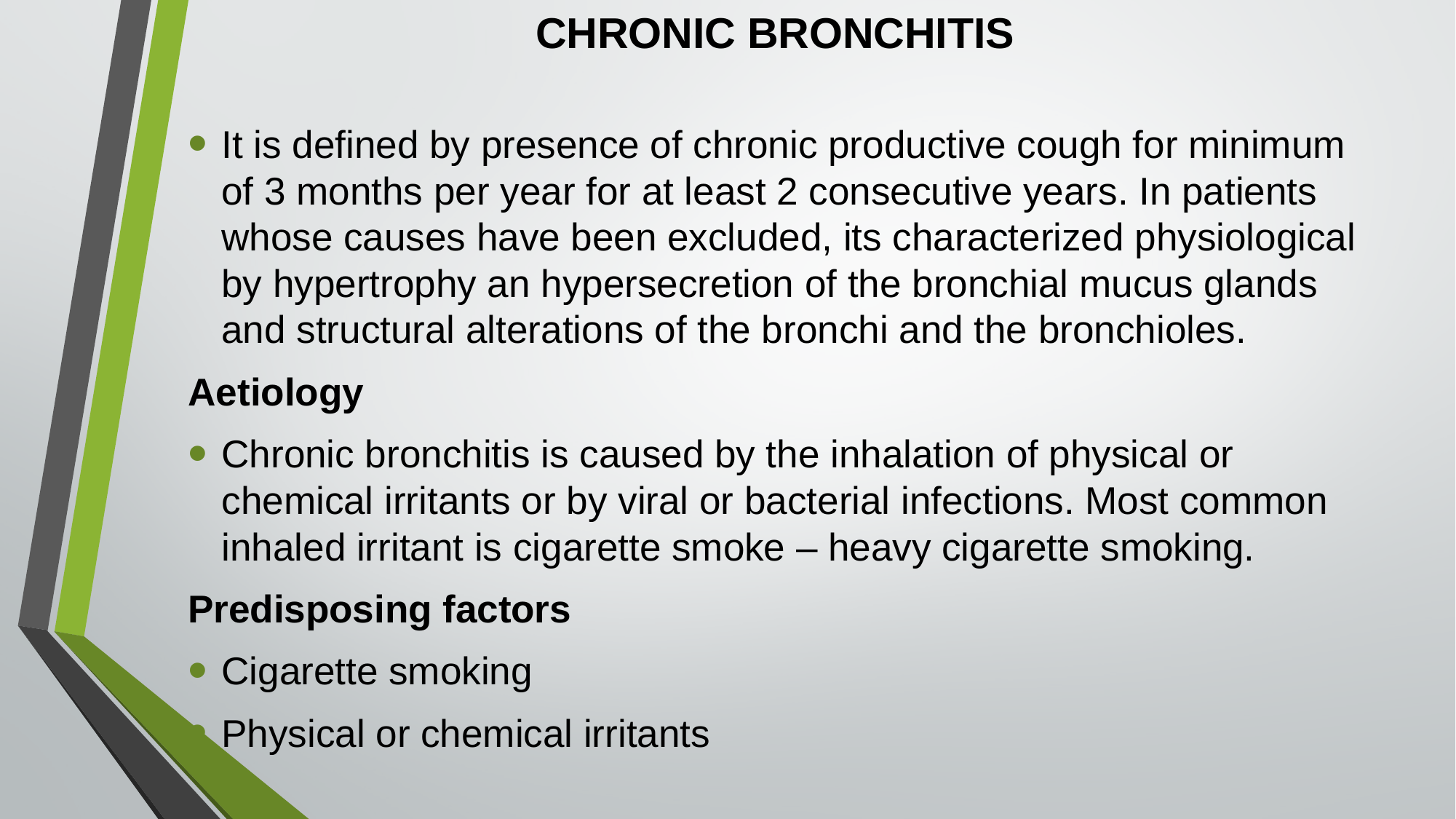

# CHRONIC BRONCHITIS
It is defined by presence of chronic productive cough for minimum of 3 months per year for at least 2 consecutive years. In patients whose causes have been excluded, its characterized physiological by hypertrophy an hypersecretion of the bronchial mucus glands and structural alterations of the bronchi and the bronchioles.
Aetiology
Chronic bronchitis is caused by the inhalation of physical or chemical irritants or by viral or bacterial infections. Most common inhaled irritant is cigarette smoke – heavy cigarette smoking.
Predisposing factors
Cigarette smoking
Physical or chemical irritants